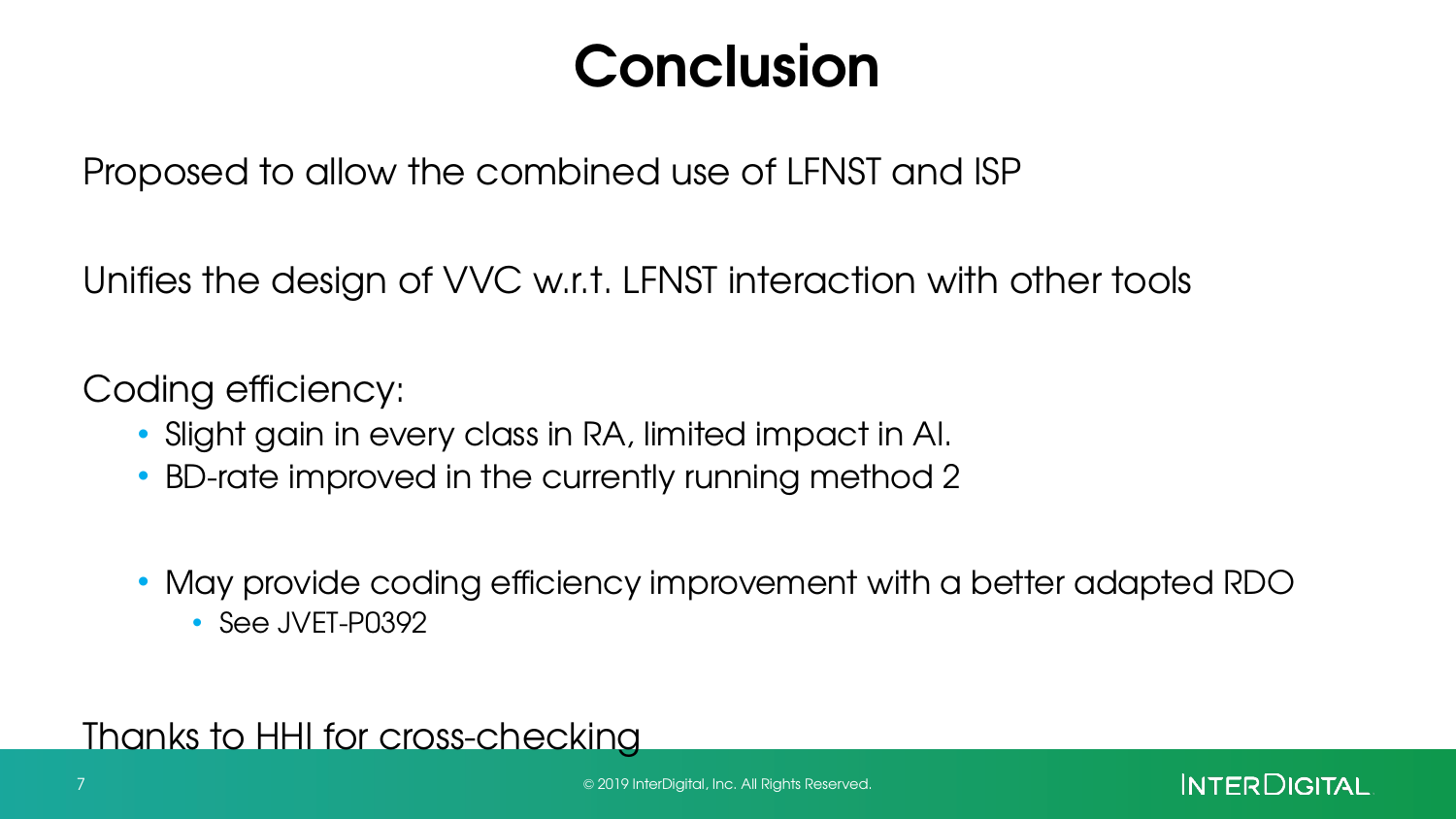

# Conclusion
Proposed to allow the combined use of LFNST and ISP

Unifies the design of VVC w.r.t. LFNST interaction with other tools

Coding efficiency:
Slight gain in every class in RA, limited impact in AI.
BD-rate improved in the currently running method 2

May provide coding efficiency improvement with a better adapted RDO
See JVET-P0392

Thanks to HHI for cross-checking
7
© 2019 InterDigital, Inc. All Rights Reserved.